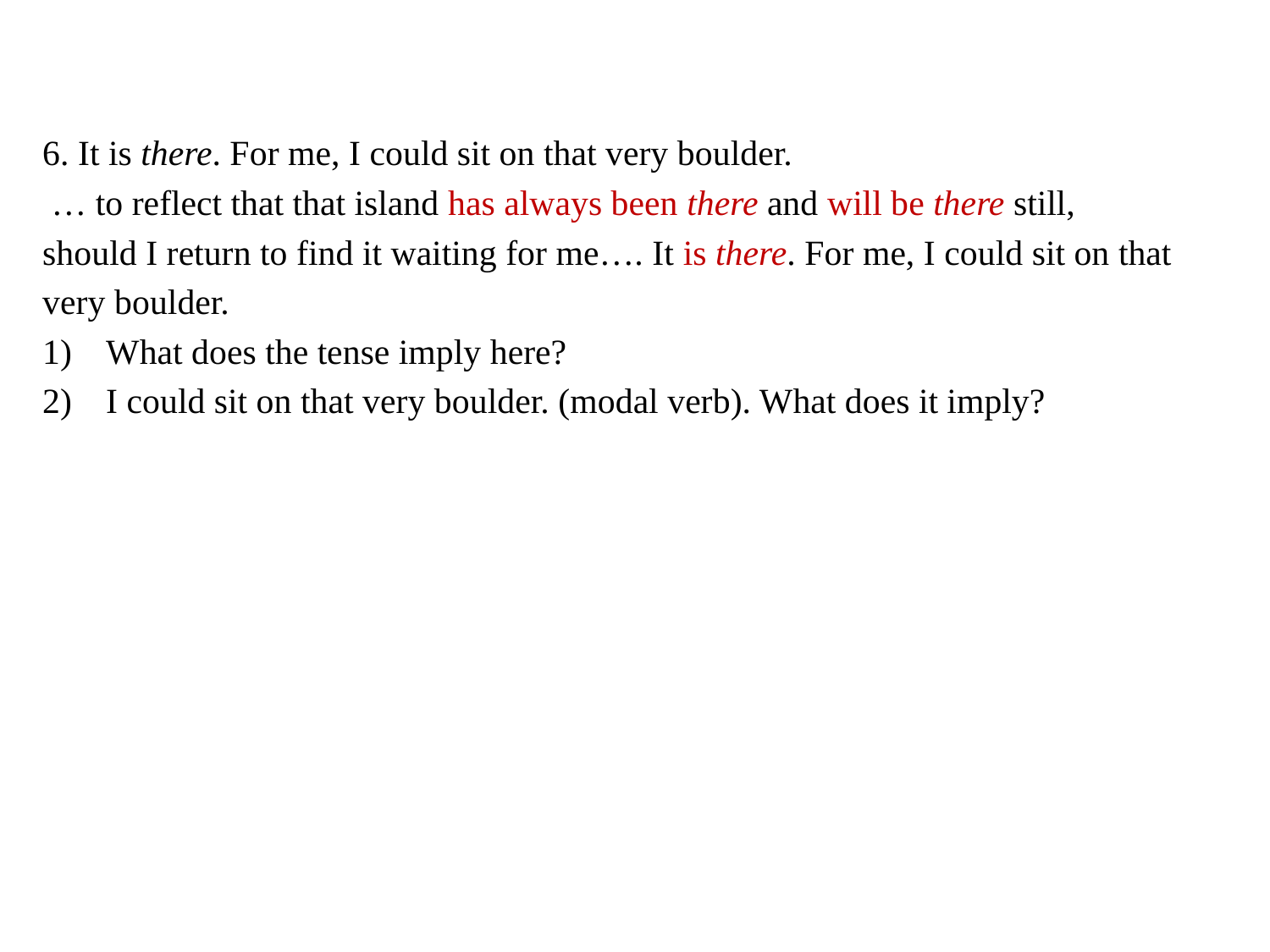

6. It is there. For me, I could sit on that very boulder.
 … to reflect that that island has always been there and will be there still,
should I return to find it waiting for me…. It is there. For me, I could sit on that
very boulder.
What does the tense imply here?
I could sit on that very boulder. (modal verb). What does it imply?